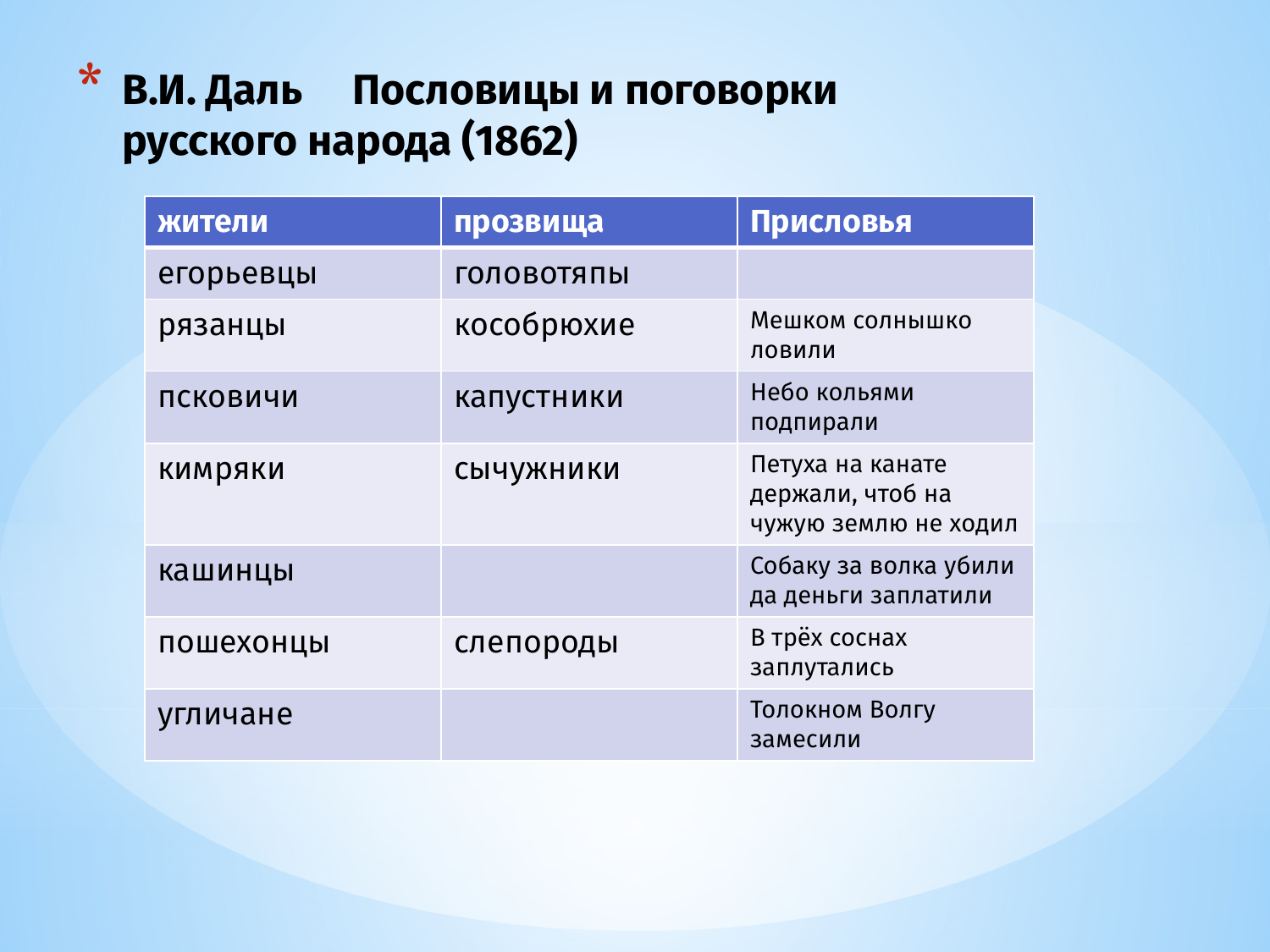

# В.И. Даль     Пословицы и поговорки русского народа (1862)
| жители | прозвища | Присловья |
| --- | --- | --- |
| егорьевцы | головотяпы |  |
| рязанцы | кособрюхие | Мешком солнышко ловили |
| псковичи | капустники | Небо кольями подпирали |
| кимряки | сычужники | Петуха на канате держали, чтоб на чужую землю не ходил |
| кашинцы |  | Собаку за волка убили да деньги заплатили |
| пошехонцы | слепороды | В трёх соснах заплутались |
| угличане |  | Толокном Волгу замесили |